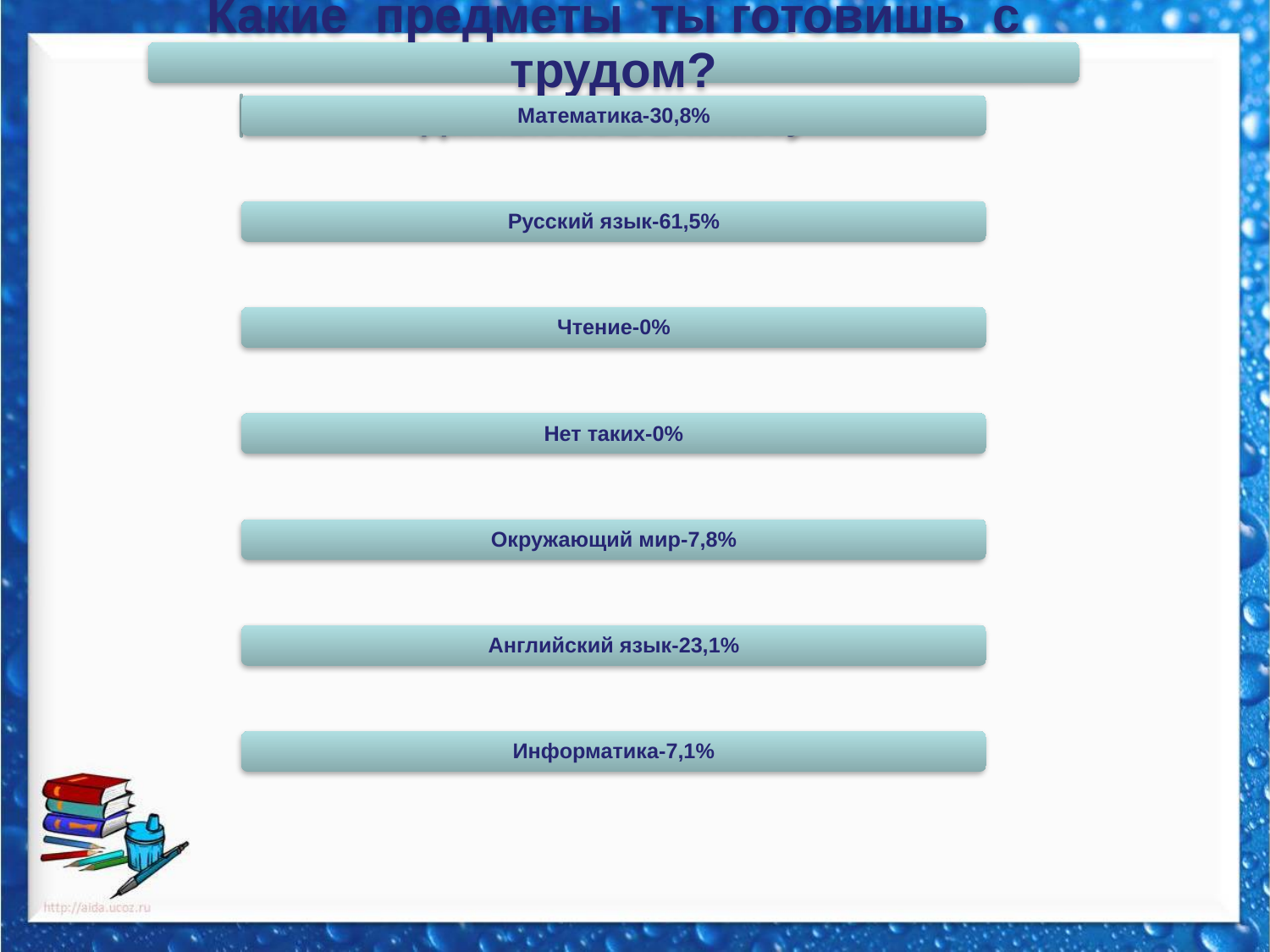

#
Какие  предметы  ты готовишь  с трудом?
Данные по 2 В классу
Математика-30,8%
Русский язык-61,5%
Чтение-0%
Нет таких-0%
Окружающий мир-7,8%
Английский язык-23,1%
Информатика-7,1%